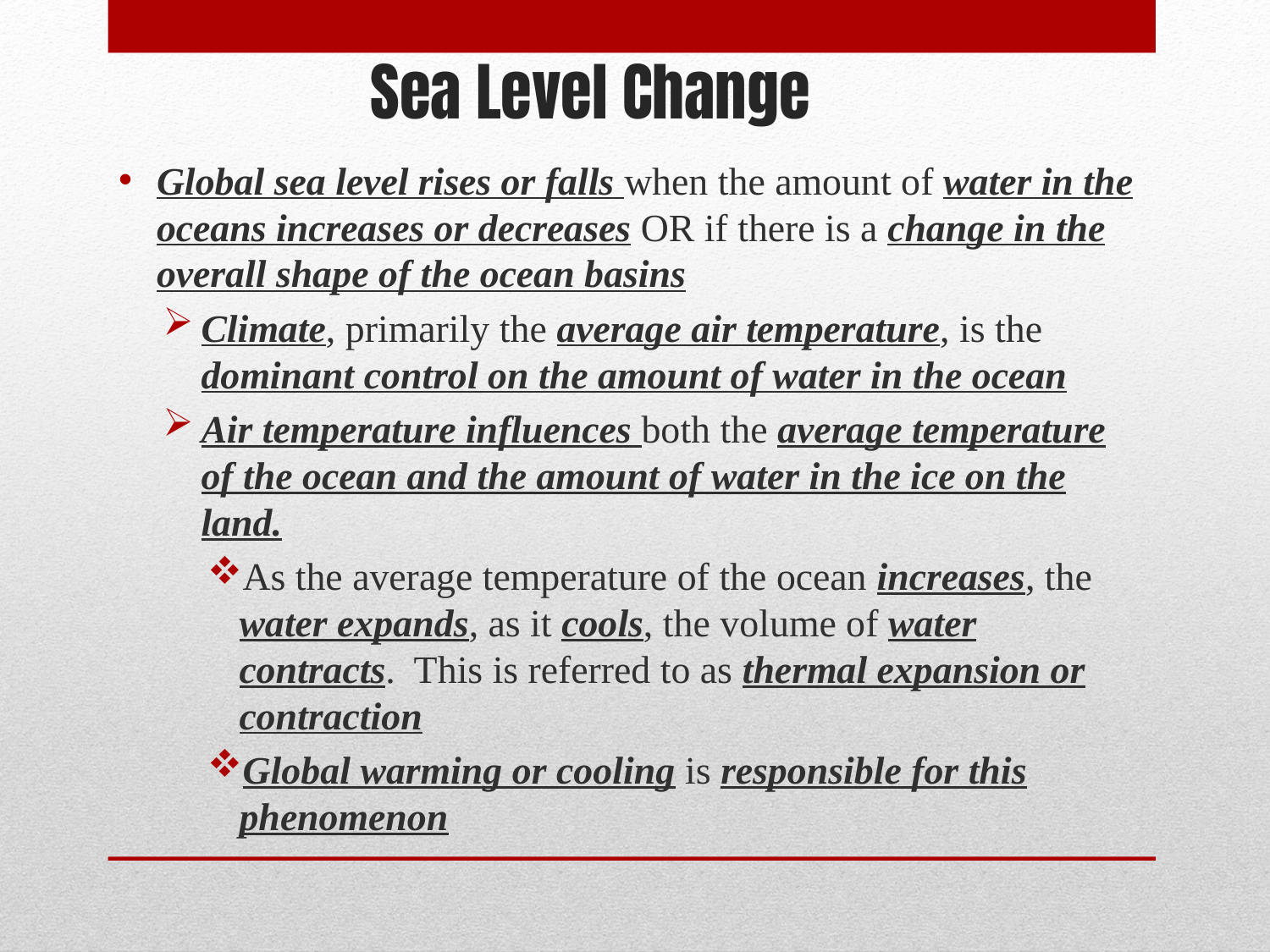

Sea Level Change
Global sea level rises or falls when the amount of water in the oceans increases or decreases OR if there is a change in the overall shape of the ocean basins
Climate, primarily the average air temperature, is the dominant control on the amount of water in the ocean
Air temperature influences both the average temperature of the ocean and the amount of water in the ice on the land.
As the average temperature of the ocean increases, the water expands, as it cools, the volume of water contracts.  This is referred to as thermal expansion or contraction
Global warming or cooling is responsible for this phenomenon